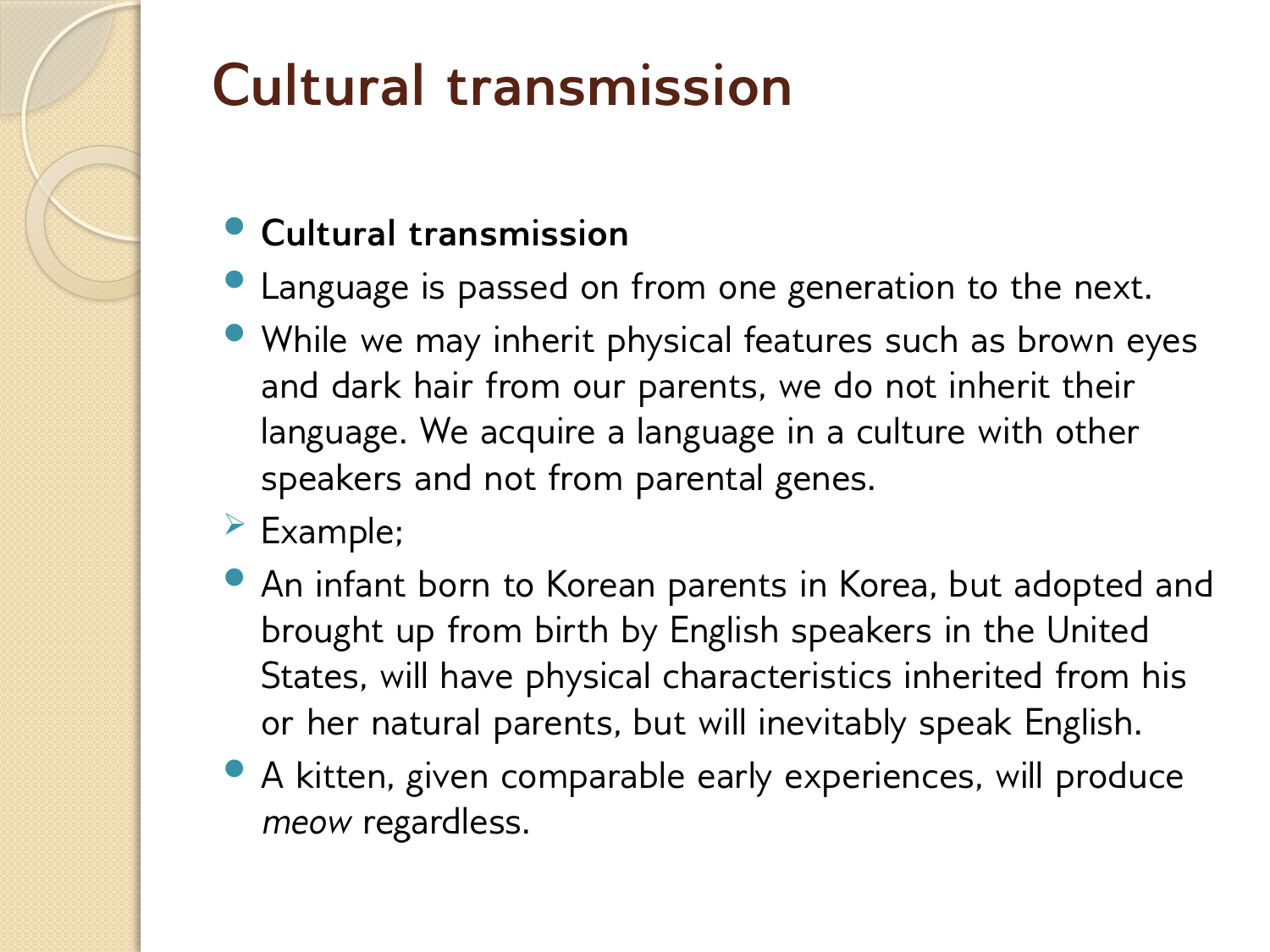

# Cultural transmission
Cultural transmission
Language is passed on from one generation to the next.
While we may inherit physical features such as brown eyes and dark hair from our parents, we do not inherit their language. We acquire a language in a culture with other speakers and not from parental genes.
Example;
An infant born to Korean parents in Korea, but adopted and brought up from birth by English speakers in the United States, will have physical characteristics inherited from his or her natural parents, but will inevitably speak English.
A kitten, given comparable early experiences, will produce meow regardless.